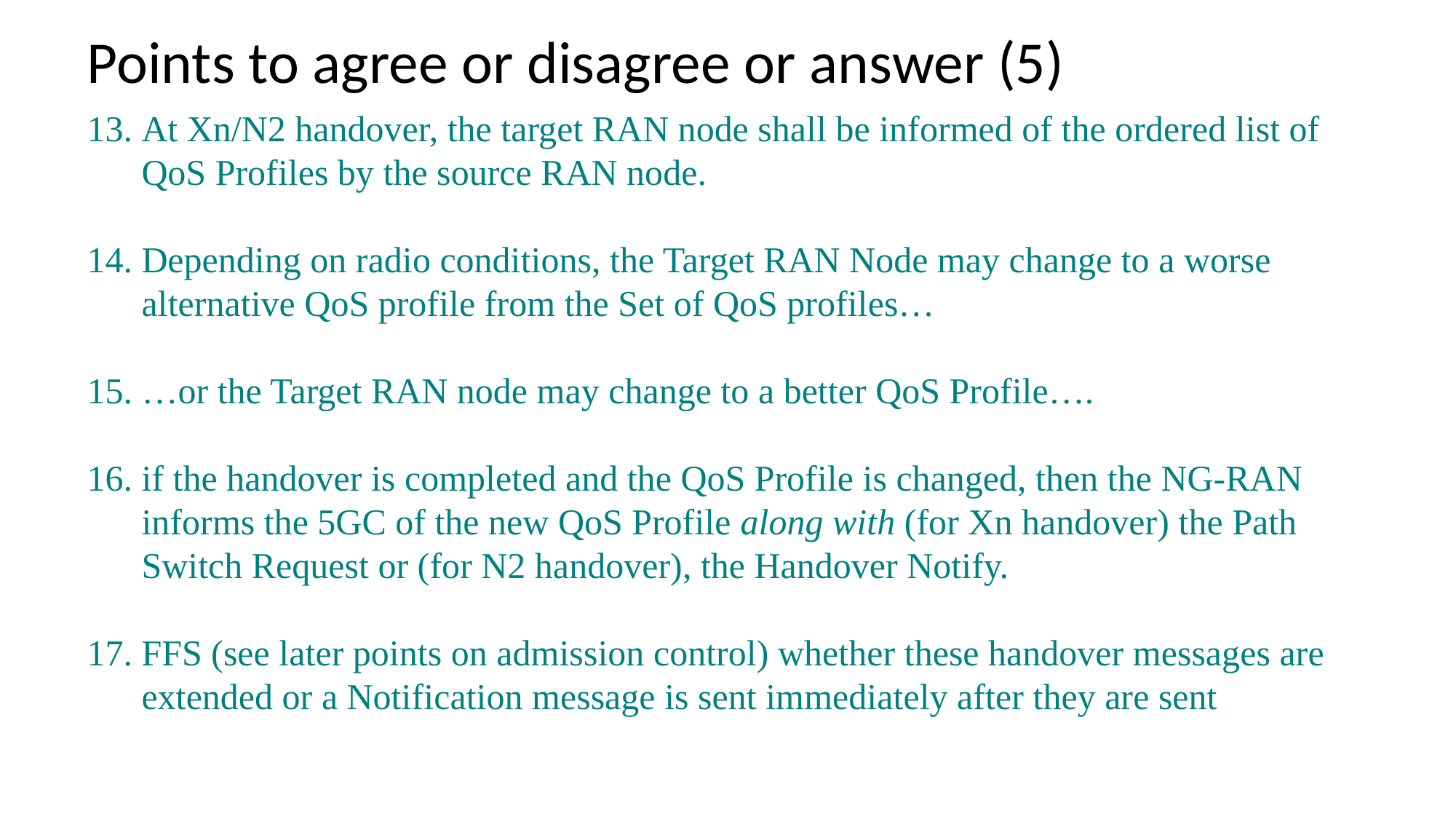

# Points to agree or disagree or answer (5)
At Xn/N2 handover, the target RAN node shall be informed of the ordered list of QoS Profiles by the source RAN node.

Depending on radio conditions, the Target RAN Node may change to a worse alternative QoS profile from the Set of QoS profiles…

…or the Target RAN node may change to a better QoS Profile….

if the handover is completed and the QoS Profile is changed, then the NG-RAN informs the 5GC of the new QoS Profile along with (for Xn handover) the Path Switch Request or (for N2 handover), the Handover Notify.

FFS (see later points on admission control) whether these handover messages are extended or a Notification message is sent immediately after they are sent